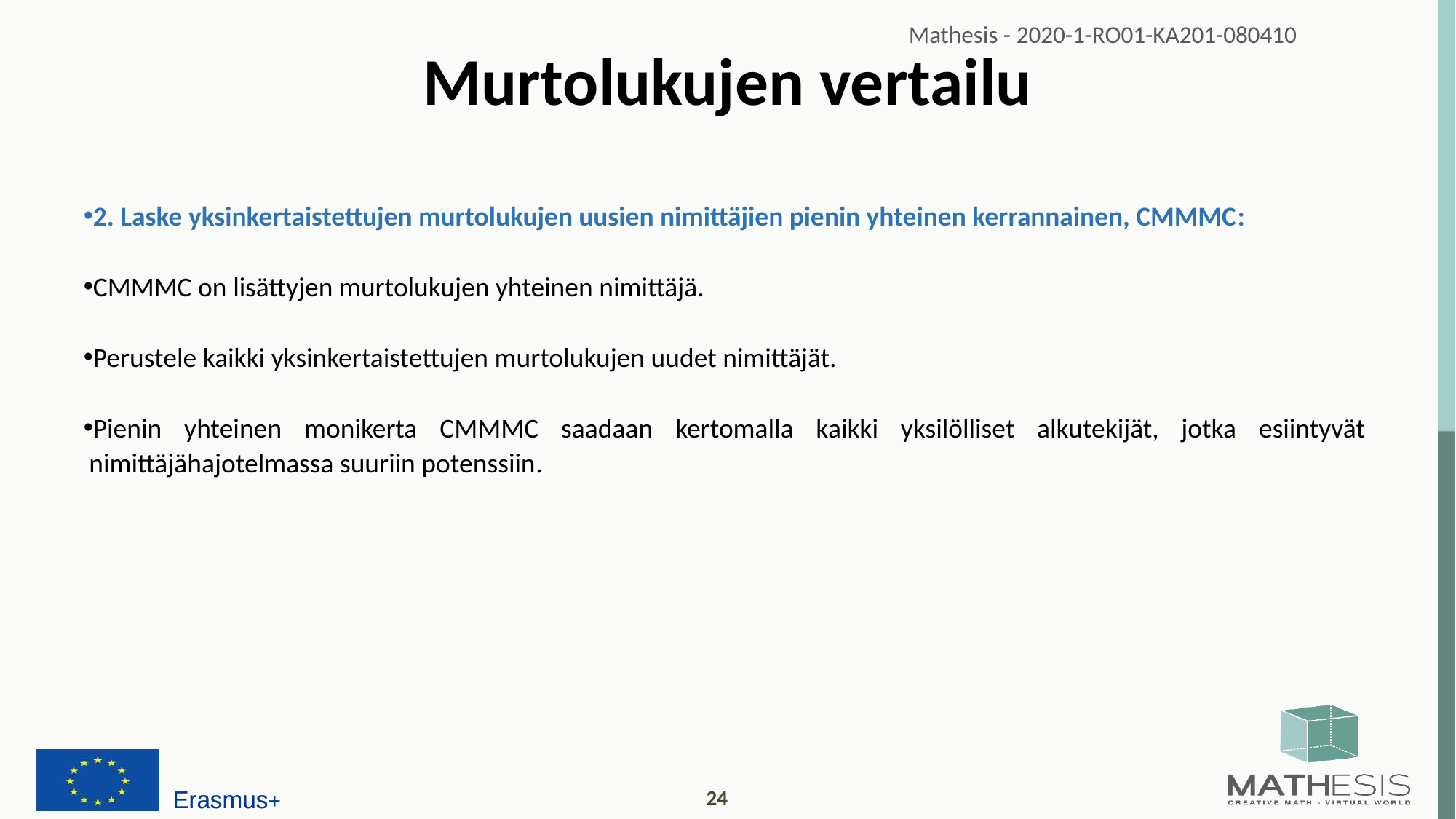

# Murtolukujen vertailu
2. Laske yksinkertaistettujen murtolukujen uusien nimittäjien pienin yhteinen kerrannainen, CMMMC:
CMMMC on lisättyjen murtolukujen yhteinen nimittäjä.
Perustele kaikki yksinkertaistettujen murtolukujen uudet nimittäjät.
Pienin yhteinen monikerta CMMMC saadaan kertomalla kaikki yksilölliset alkutekijät, jotka esiintyvät nimittäjähajotelmassa suuriin potenssiin.